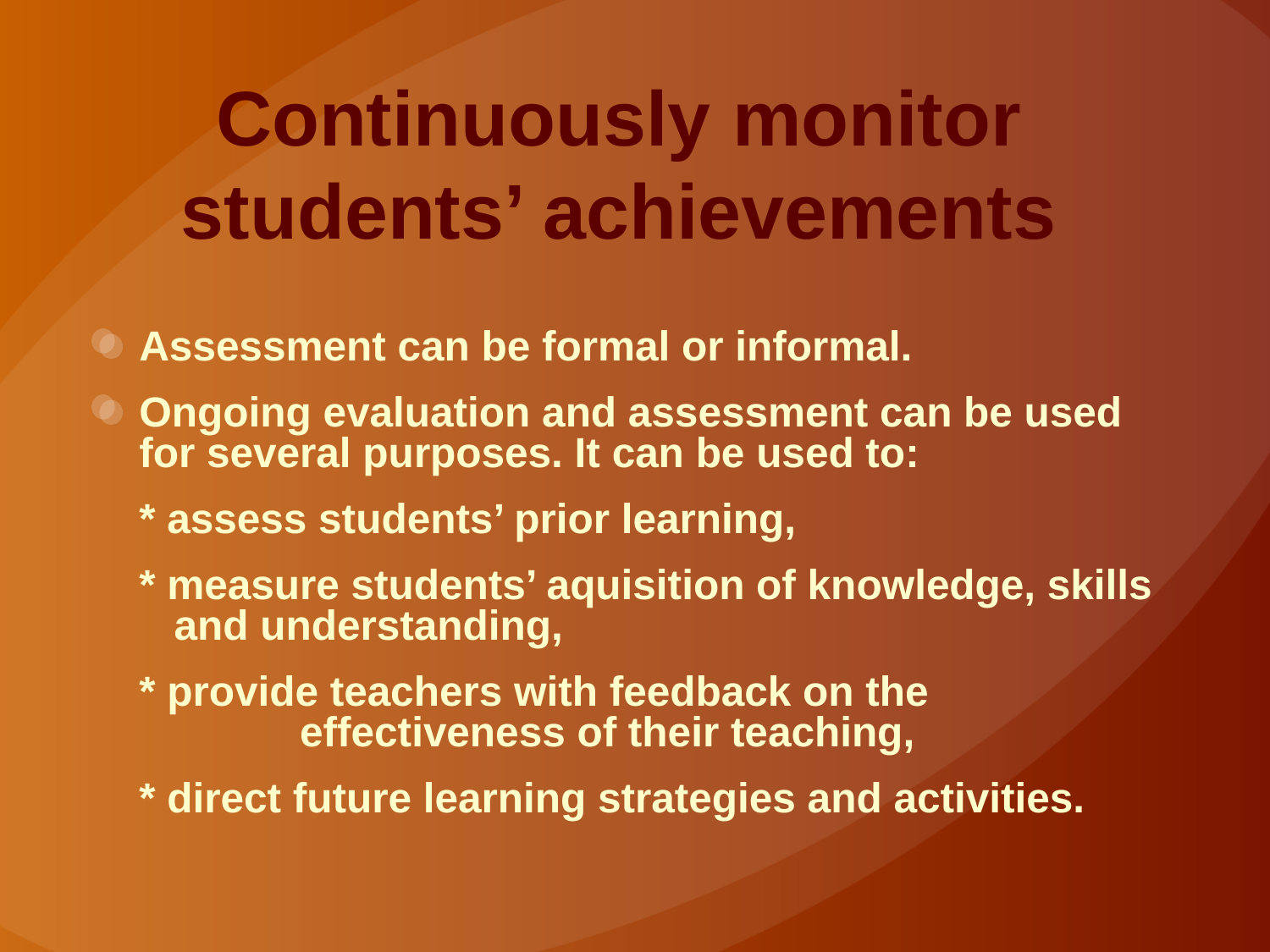

# Continuously monitor students’ achievements
Assessment can be formal or informal.
Ongoing evaluation and assessment can be used for several purposes. It can be used to:
		* assess students’ prior learning,
		* measure students’ aquisition of knowledge, skills 	   and understanding,
		* provide teachers with feedback on the 	     	   	   effectiveness of their teaching,
		* direct future learning strategies and activities.